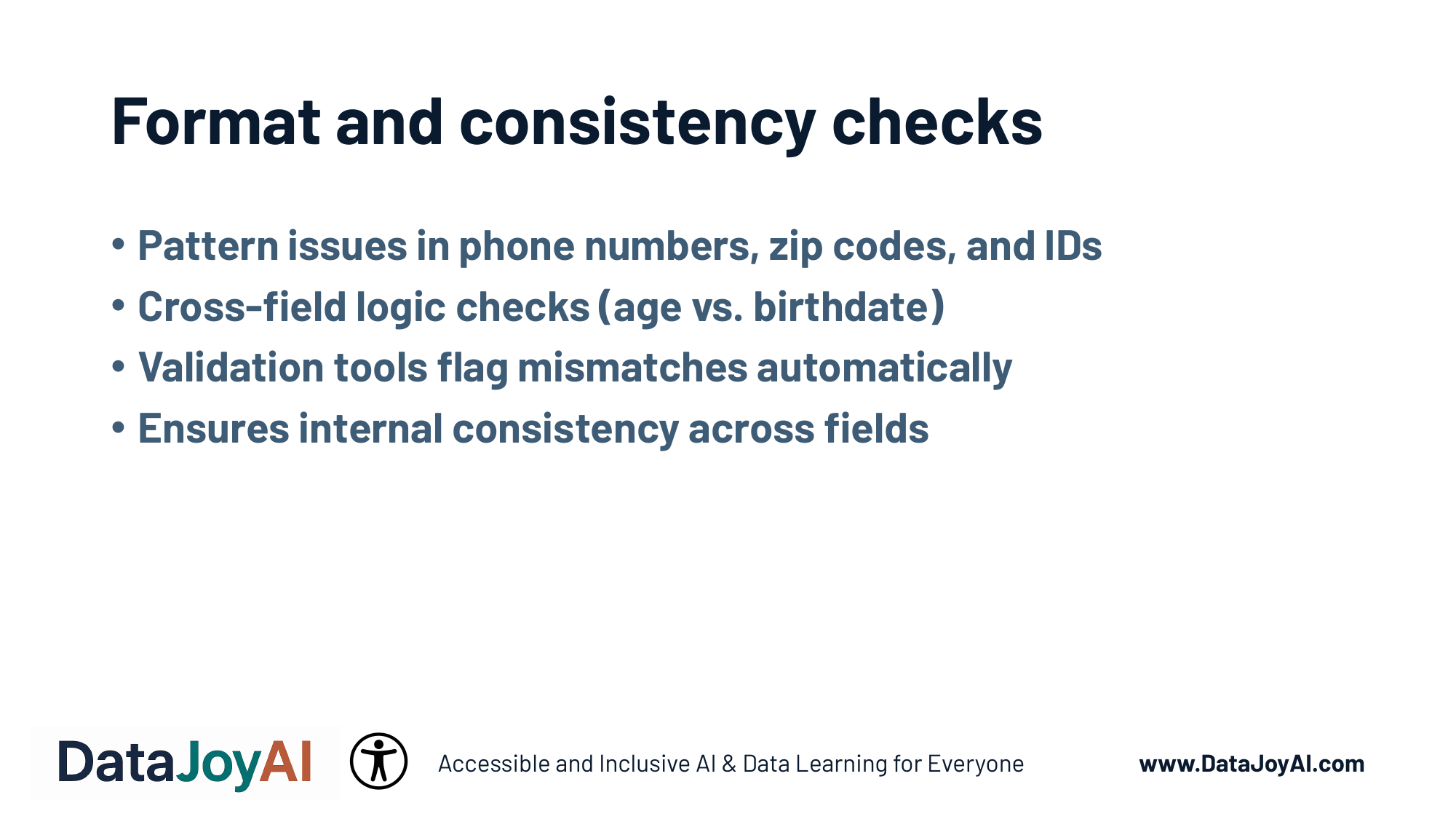

# Format and consistency checks
Pattern issues in phone numbers, zip codes, and IDs
Cross-field logic checks (age vs. birthdate)
Validation tools flag mismatches automatically
Ensures internal consistency across fields